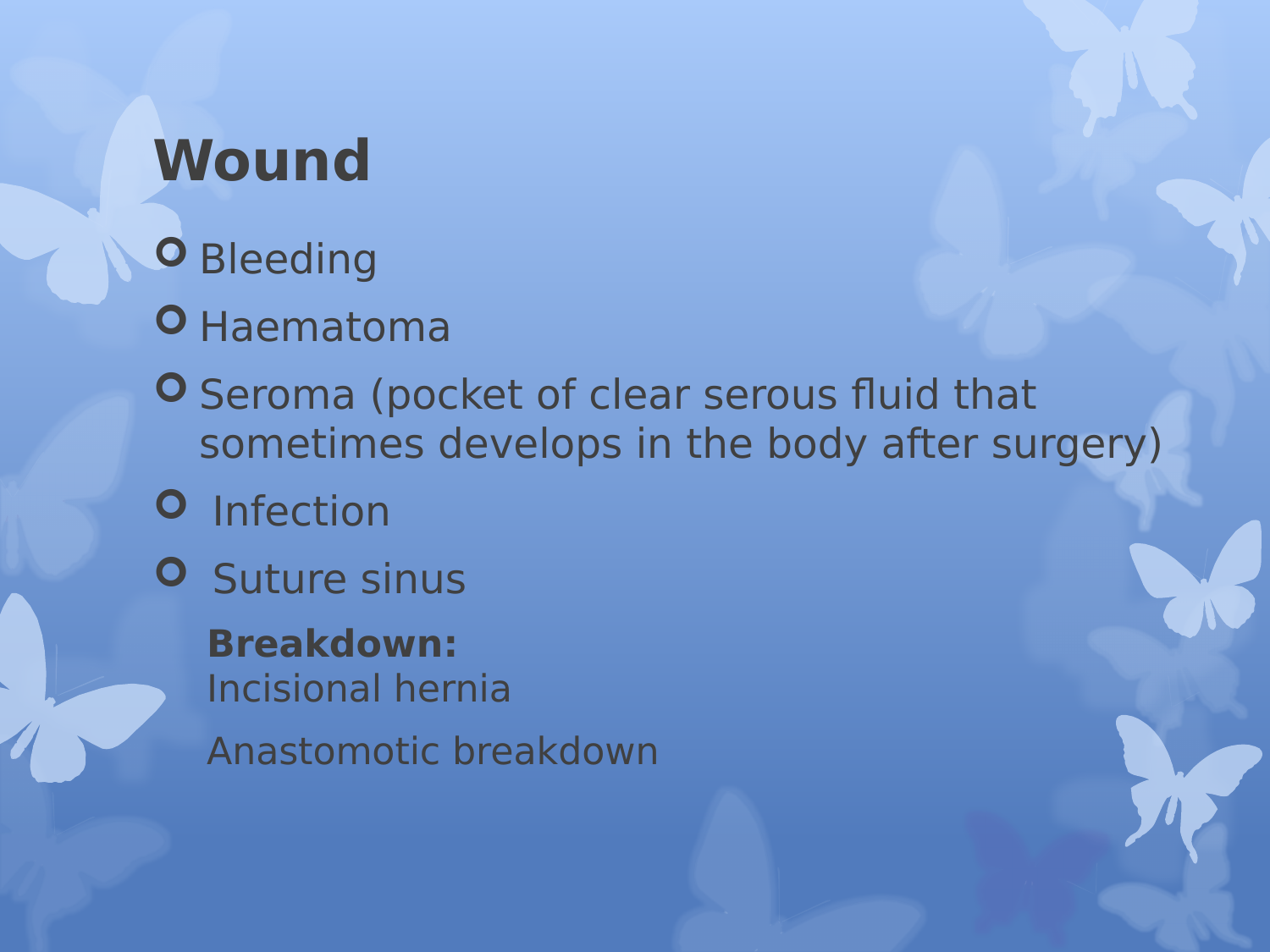

# Wound
Bleeding
Haematoma
Seroma (pocket of clear serous fluid that sometimes develops in the body after surgery)
 Infection
 Suture sinus
Breakdown:
Incisional hernia
Anastomotic breakdown